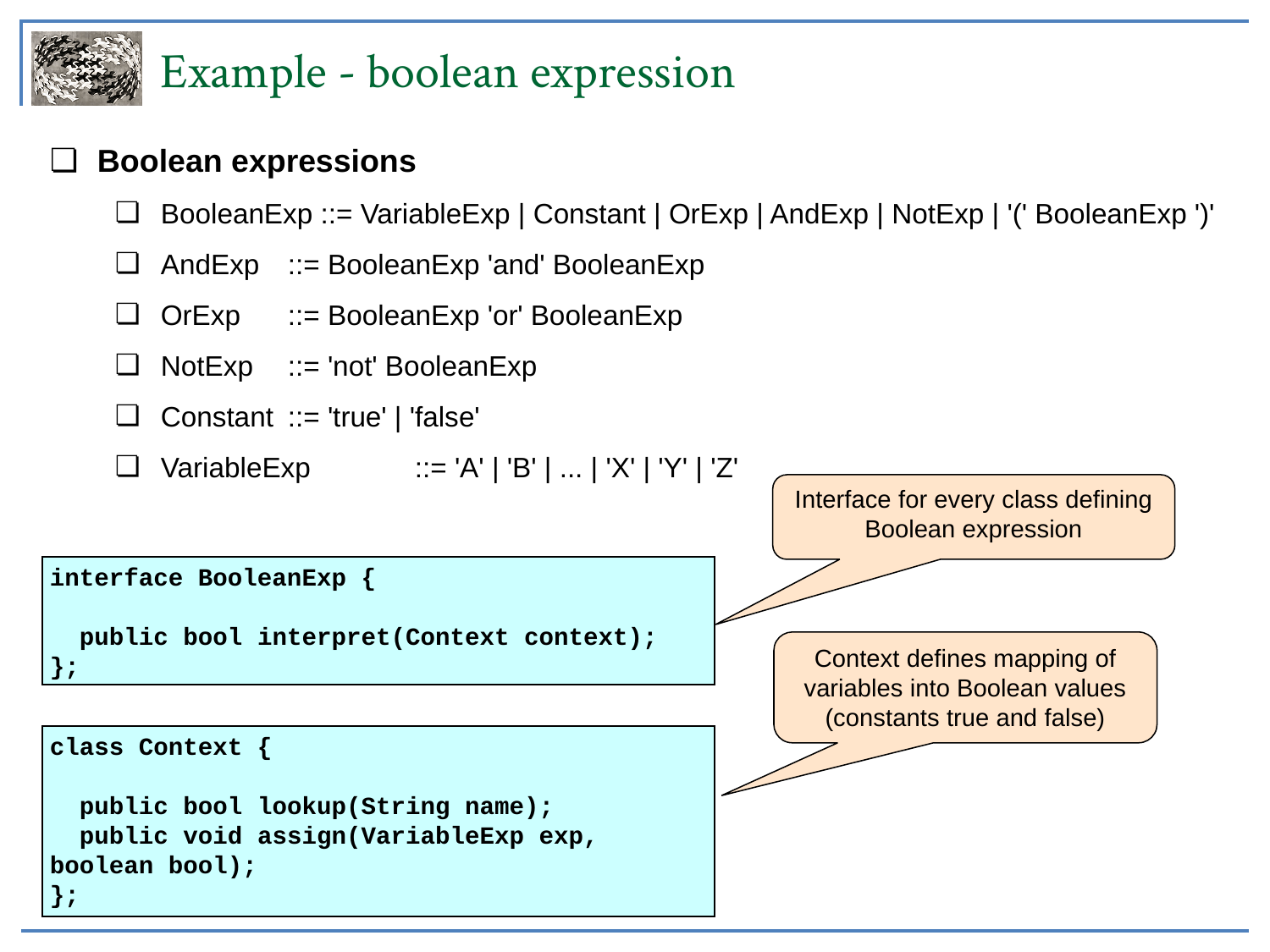

Example - boolean expression
Boolean expressions
BooleanExp ::= VariableExp | Constant | OrExp | AndExp | NotExp | '(' BooleanExp ')'
AndExp 	::= BooleanExp 'and' BooleanExp
OrExp 	::= BooleanExp 'or' BooleanExp
NotExp 	::= 'not' BooleanExp
Constant 	::= 'true' | 'false'
VariableExp 	::= 'A' | 'B' | ... | 'X' | 'Y' | 'Z'
Interface for every class defining Boolean expression
interface BooleanExp {

  public bool interpret(Context context);
};
Context defines mapping of variables into Boolean values (constants true and false)

class Context {

  public bool lookup(String name);
  public void assign(VariableExp exp, boolean bool);
};